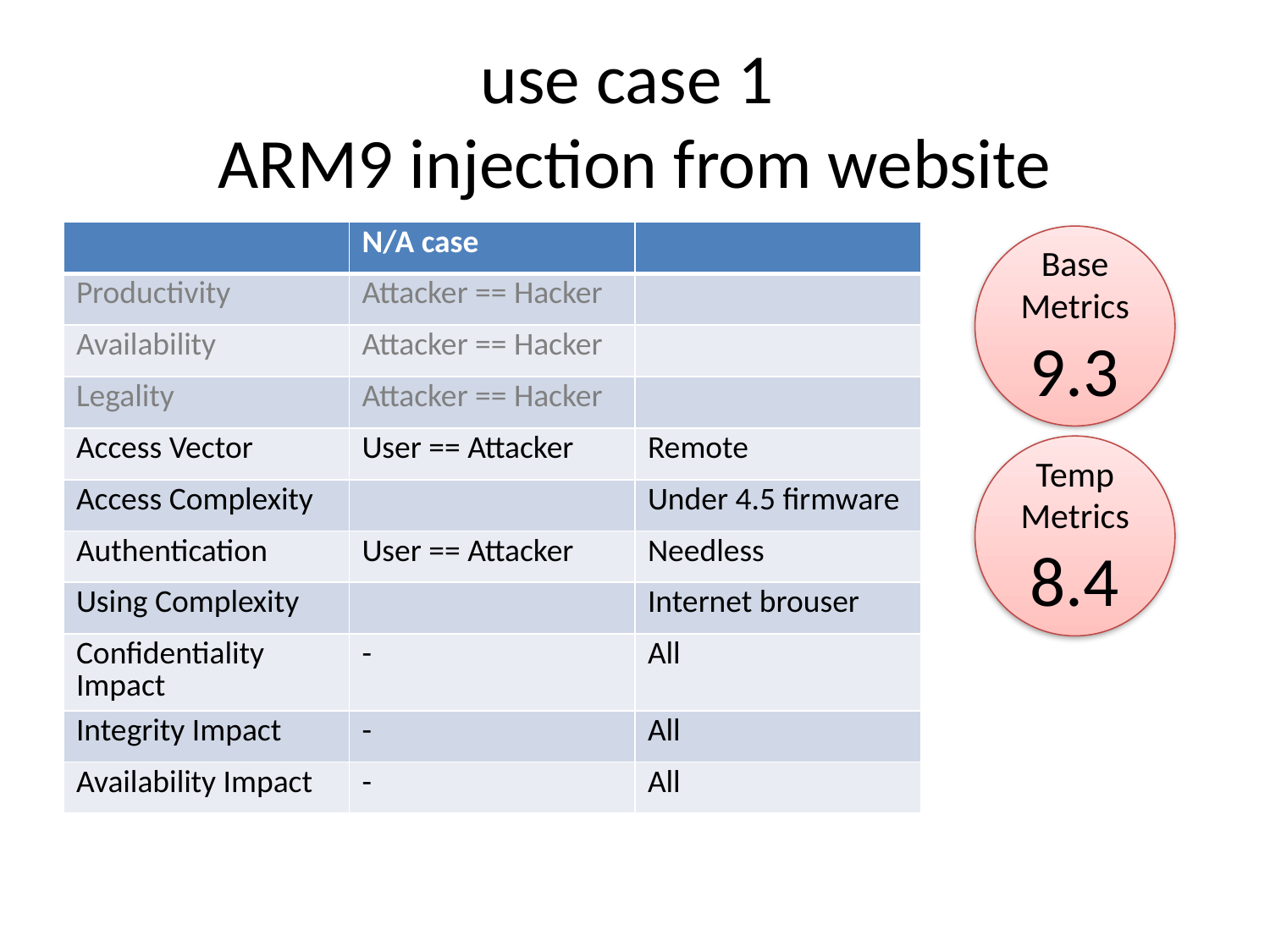

# use case 1 ARM9 injection from website
|  | N/A case |  |
| --- | --- | --- |
| Productivity | Attacker == Hacker |  |
| Availability | Attacker == Hacker |  |
| Legality | Attacker == Hacker |  |
| Access Vector | User == Attacker | Remote |
| Access Complexity |  | Under 4.5 firmware |
| Authentication | User == Attacker | Needless |
| Using Complexity |  | Internet brouser |
| Confidentiality Impact | - | All |
| Integrity Impact | - | All |
| Availability Impact | - | All |
Base Metrics
9.3
Temp
Metrics
8.4